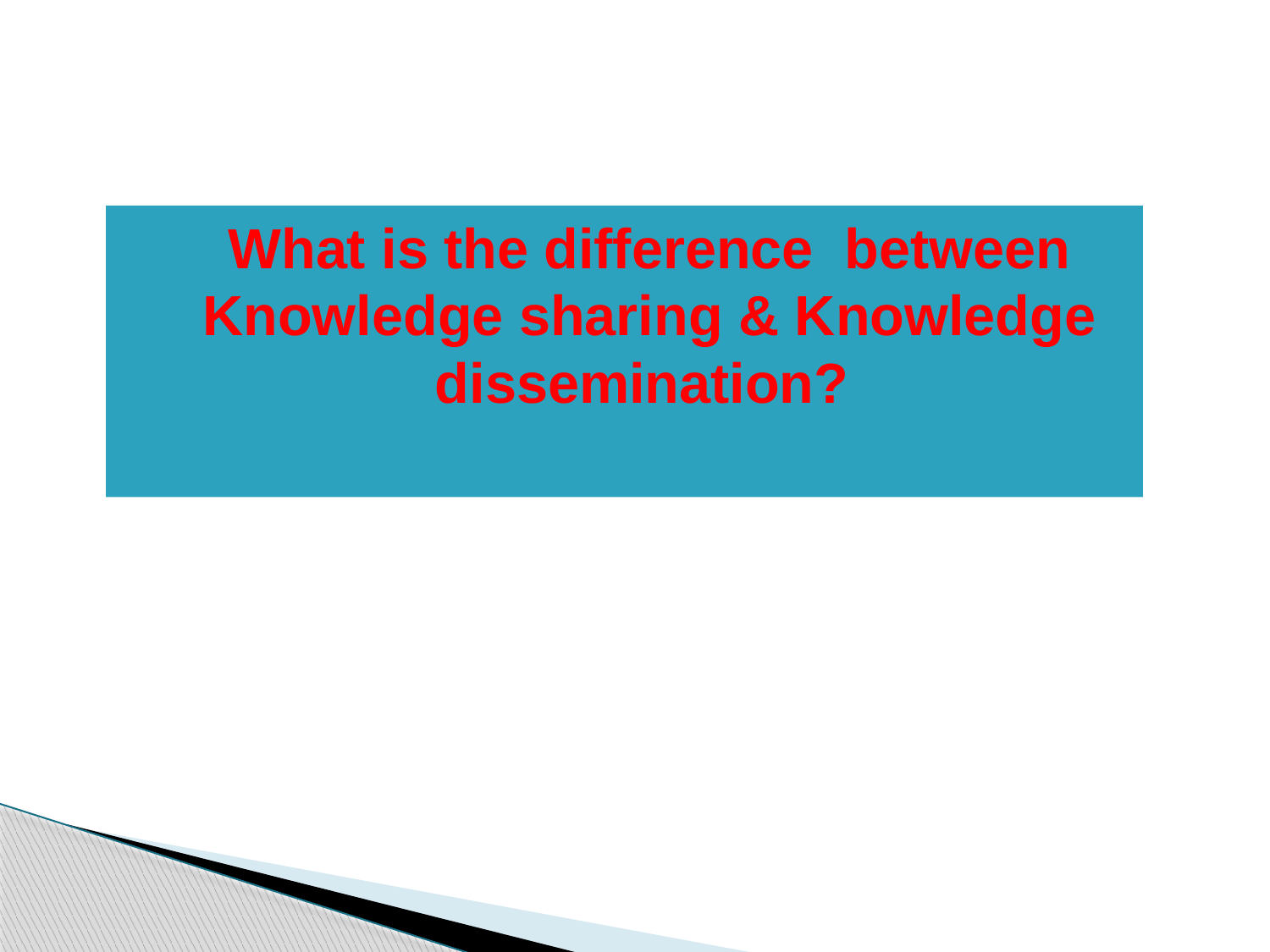

What is the difference  between Knowledge sharing & Knowledge dissemination?